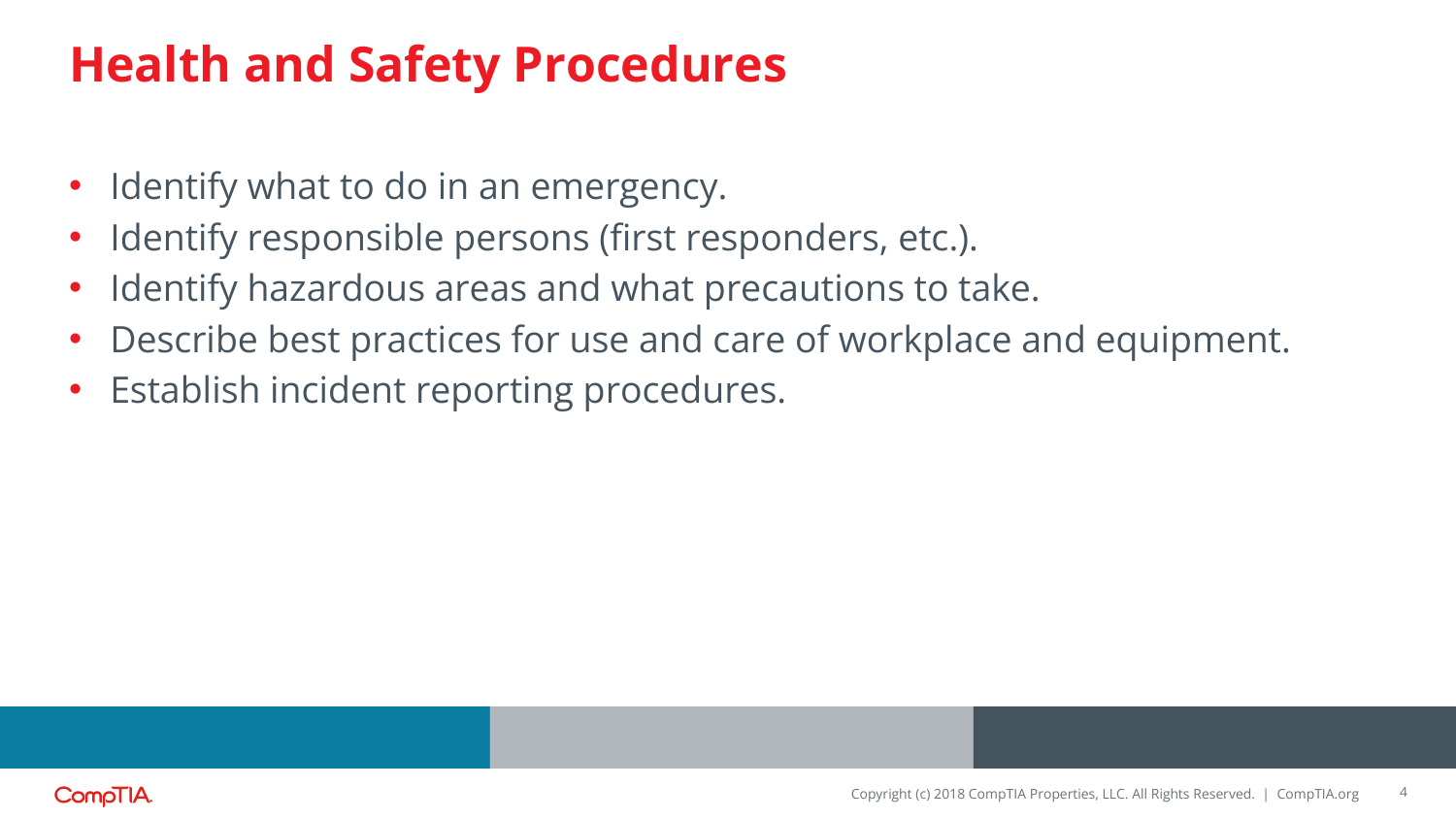

# Health and Safety Procedures
Identify what to do in an emergency.
Identify responsible persons (first responders, etc.).
Identify hazardous areas and what precautions to take.
Describe best practices for use and care of workplace and equipment.
Establish incident reporting procedures.
4